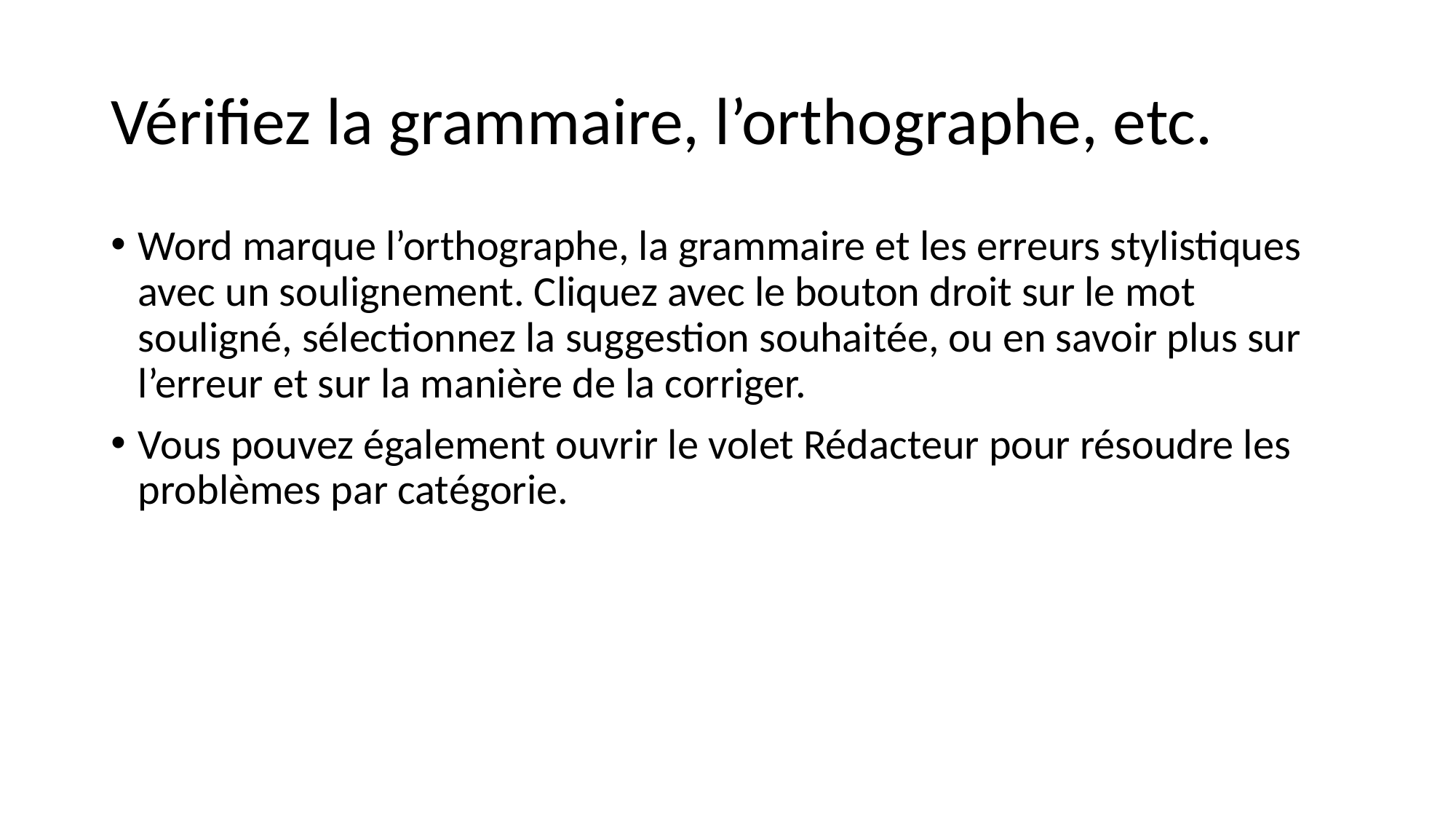

# Vérifiez la grammaire, l’orthographe, etc.
Word marque l’orthographe, la grammaire et les erreurs stylistiques avec un soulignement. Cliquez avec le bouton droit sur le mot souligné, sélectionnez la suggestion souhaitée, ou en savoir plus sur l’erreur et sur la manière de la corriger.
Vous pouvez également ouvrir le volet Rédacteur pour résoudre les problèmes par catégorie.